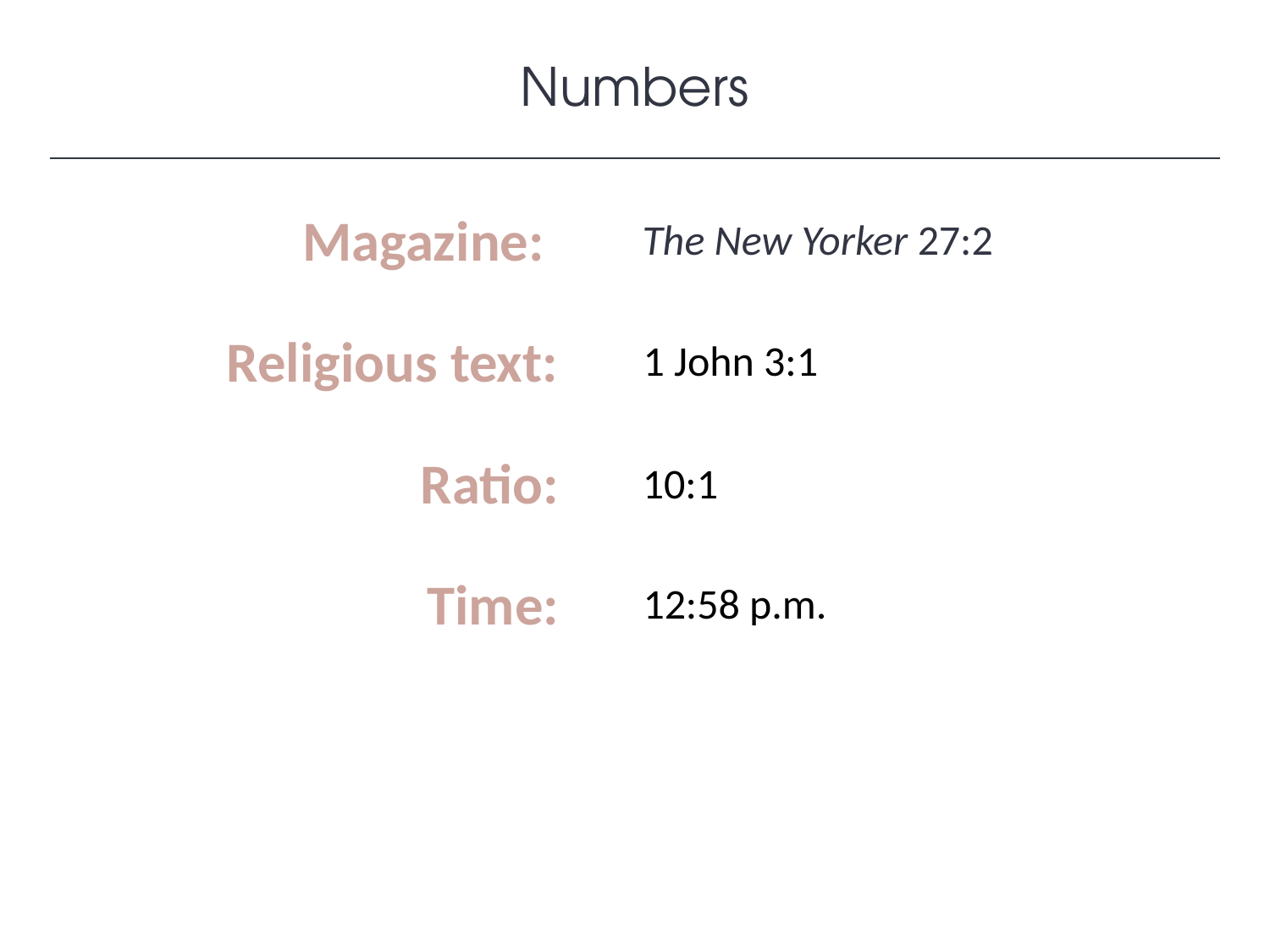

Numbers
HAWKES LEARNING
Magazine:
The New Yorker 27:2
Religious text:
1 John 3:1
Ratio:
10:1
Time:
12:58 p.m.